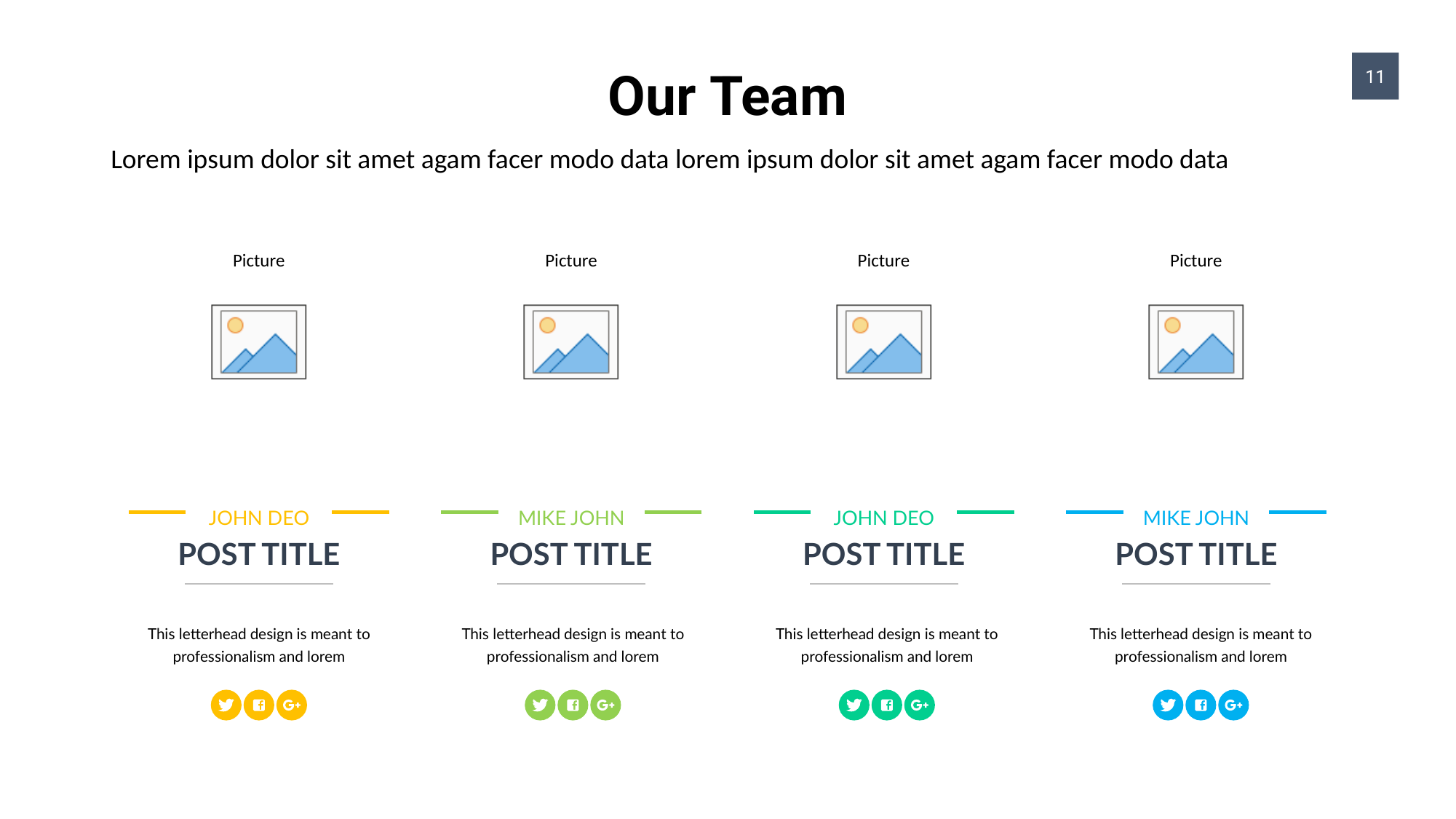

Our Team
11
Lorem ipsum dolor sit amet agam facer modo data lorem ipsum dolor sit amet agam facer modo data

JOHN DEO
POST TITLE
This letterhead design is meant to professionalism and lorem

MIKE JOHN
POST TITLE
This letterhead design is meant to professionalism and lorem

JOHN DEO
POST TITLE
This letterhead design is meant to professionalism and lorem

MIKE JOHN
POST TITLE
This letterhead design is meant to professionalism and lorem